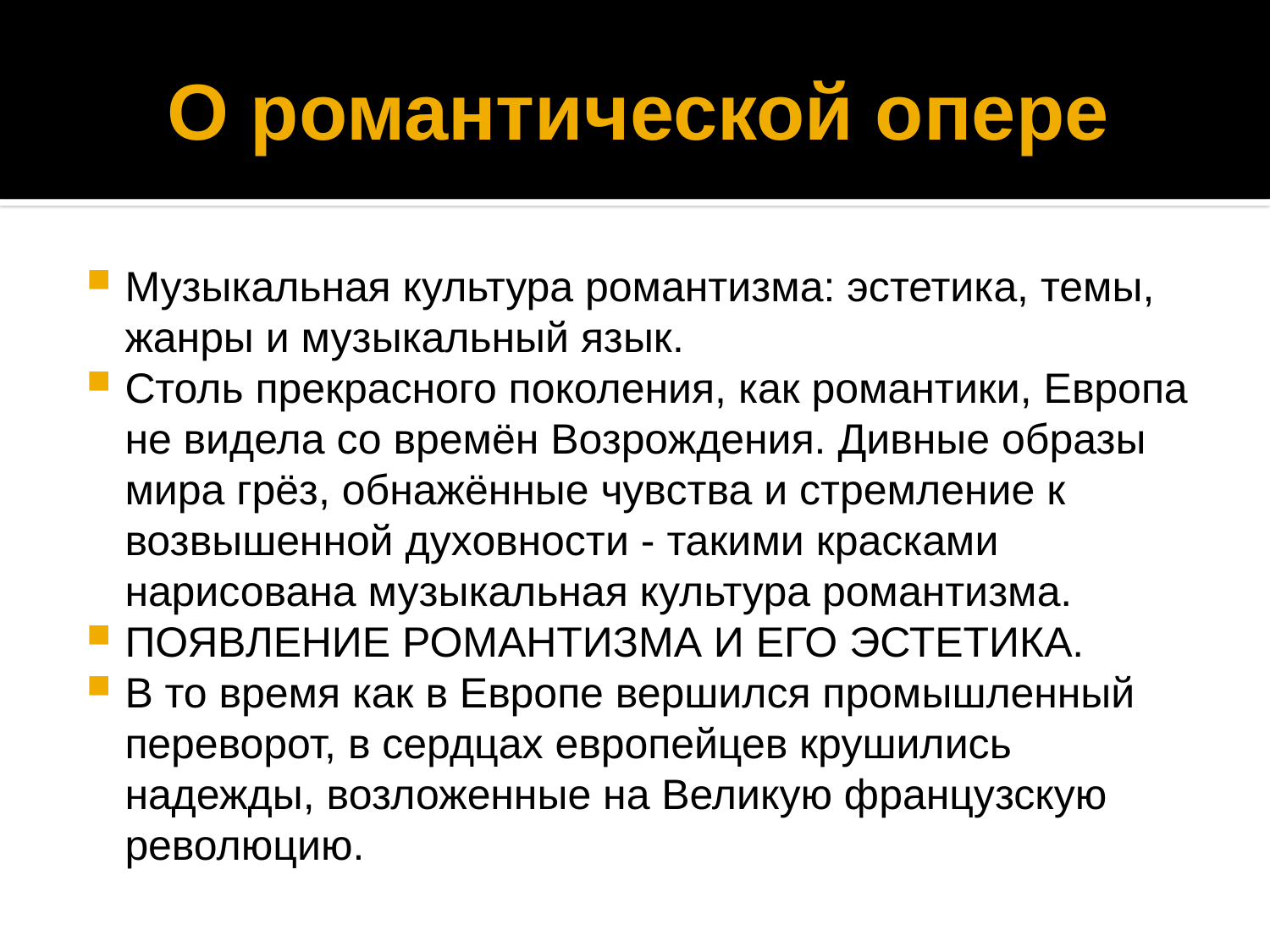

# О романтической опере
Музыкальная культура романтизма: эстетика, темы, жанры и музыкальный язык.
Столь прекрасного поколения, как романтики, Европа не видела со времён Возрождения. Дивные образы мира грёз, обнажённые чувства и стремление к возвышенной духовности - такими красками нарисована музыкальная культура романтизма.
ПОЯВЛЕНИЕ РОМАНТИЗМА И ЕГО ЭСТЕТИКА.
В то время как в Европе вершился промышленный переворот, в сердцах европейцев крушились надежды, возложенные на Великую французскую революцию.